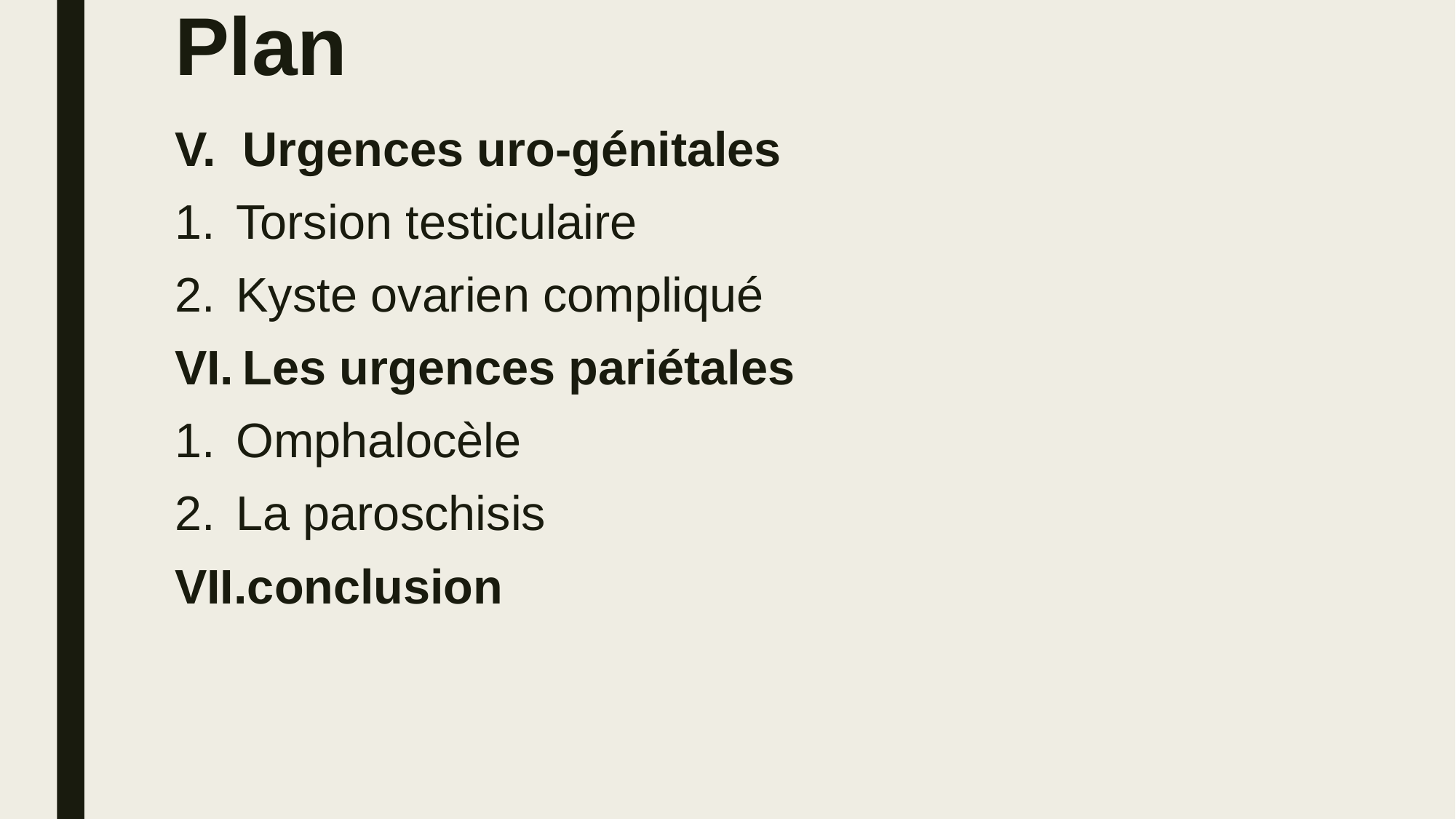

# Plan
Urgences uro-génitales
Torsion testiculaire
Kyste ovarien compliqué
Les urgences pariétales
Omphalocèle
La paroschisis
conclusion